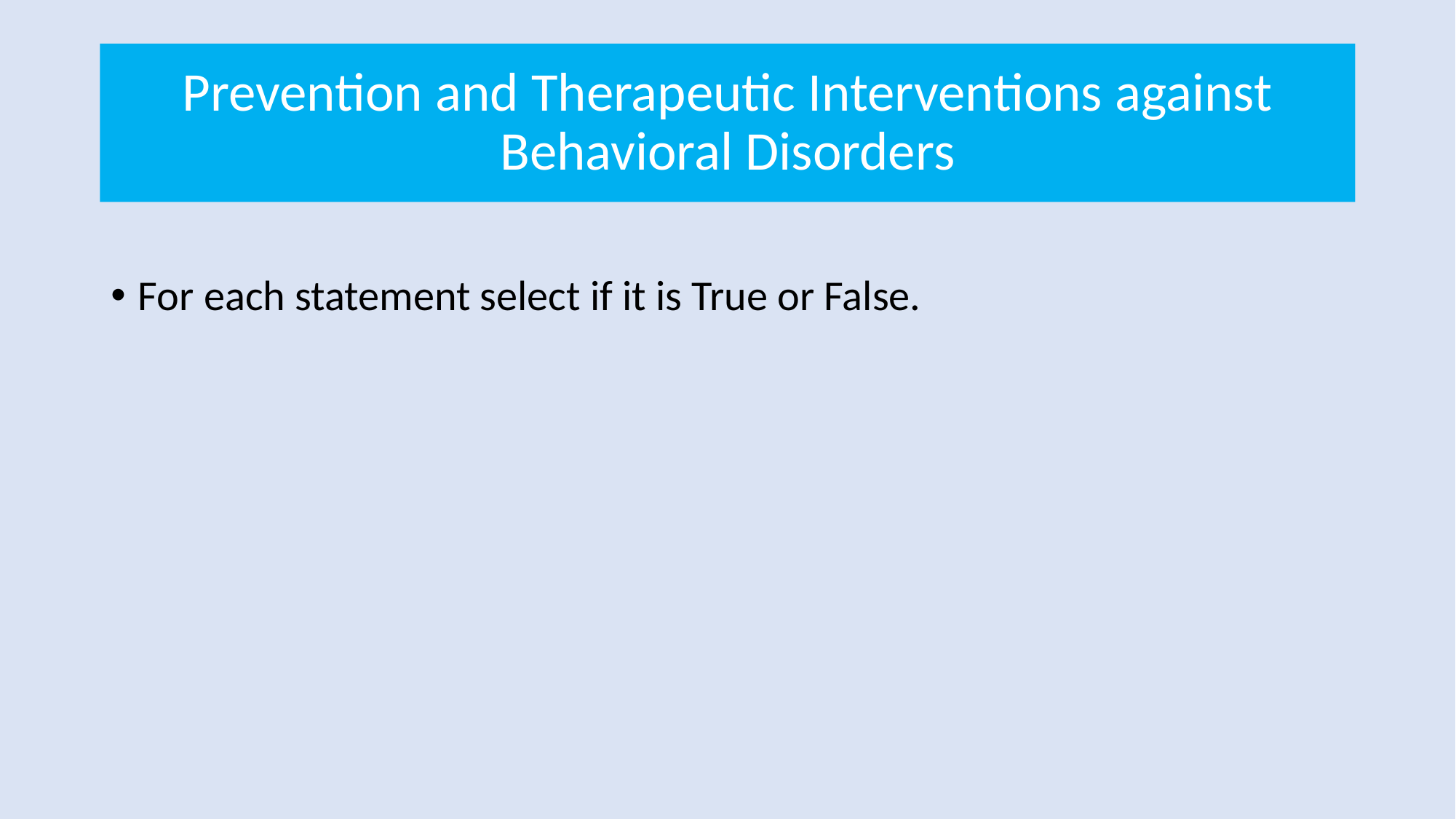

# Prevention and Therapeutic Interventions against Behavioral Disorders
For each statement select if it is True or False.